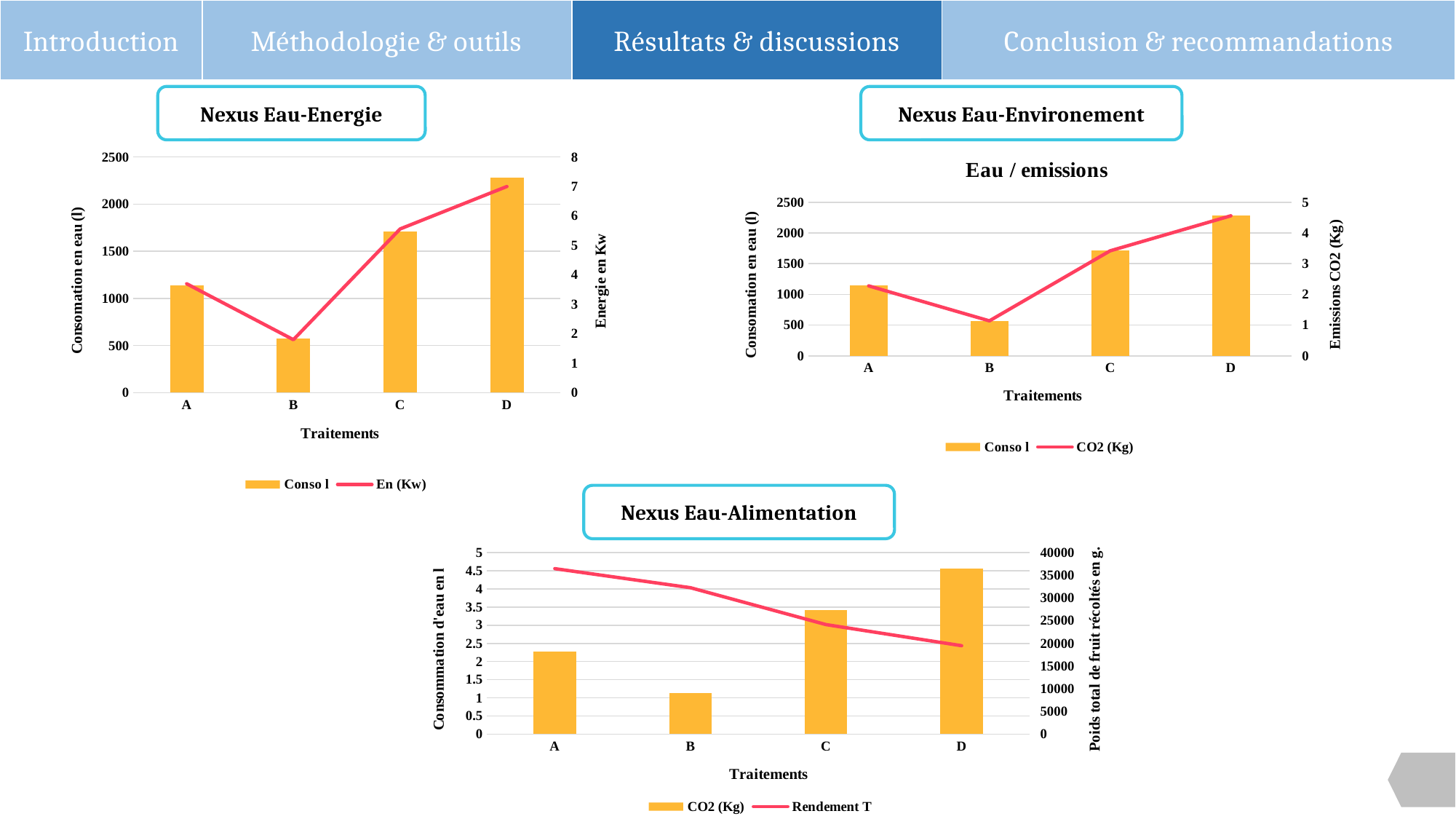

| Introduction | Méthodologie & outils | Résultats & discussions | Conclusion & recommandations |
| --- | --- | --- | --- |
Nexus Eau-Energie
Nexus Eau-Environement

### Chart: Eau / emissions

| Category | Conso l | CO2 (Kg) |
|---|---|---|
| A | 1142.0 | 2.28 |
| B | 571.0 | 1.14 |
| C | 1713.0 | 3.42 |
| D | 2284.0 | 4.56 |

### Chart

| Category | Conso l | En (Kw) |
|---|---|---|
| A | 1142.0 | 3.7 |
| B | 571.0 | 1.8 |
| C | 1713.0 | 5.56 |
| D | 2284.0 | 7.0 |
Nexus Eau-Alimentation

### Chart:

| Category | CO2 (Kg) | Rendement T |
|---|---|---|
| A | 2.28 | 36458.8 |
| B | 1.14 | 32258.4 |
| C | 3.42 | 24135.9 |
| D | 4.56 | 19485.3 |